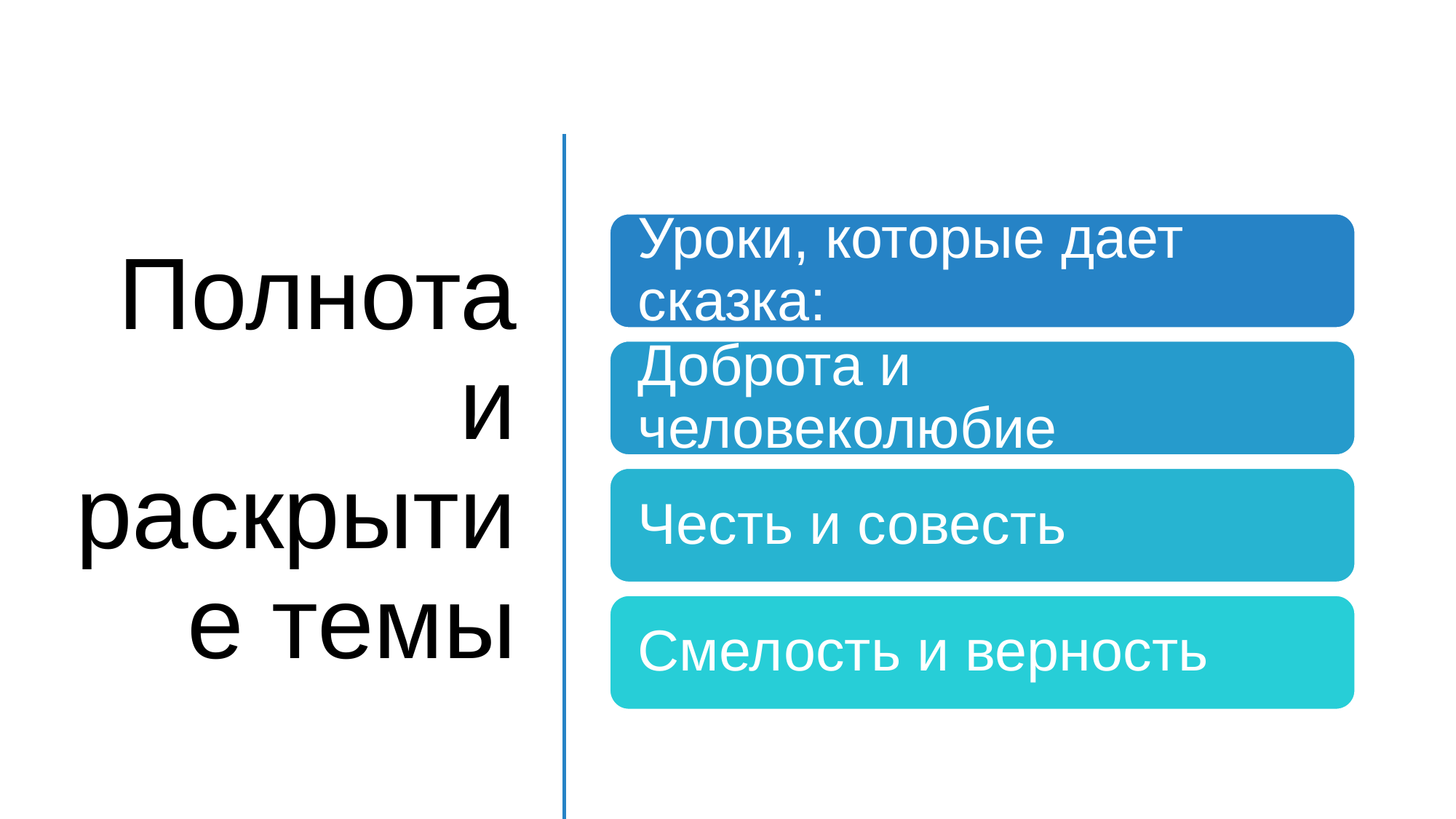

# Полнота и раскрытие темы
Уроки, которые дает сказка:
Доброта и человеколюбие
Честь и совесть
Смелость и верность